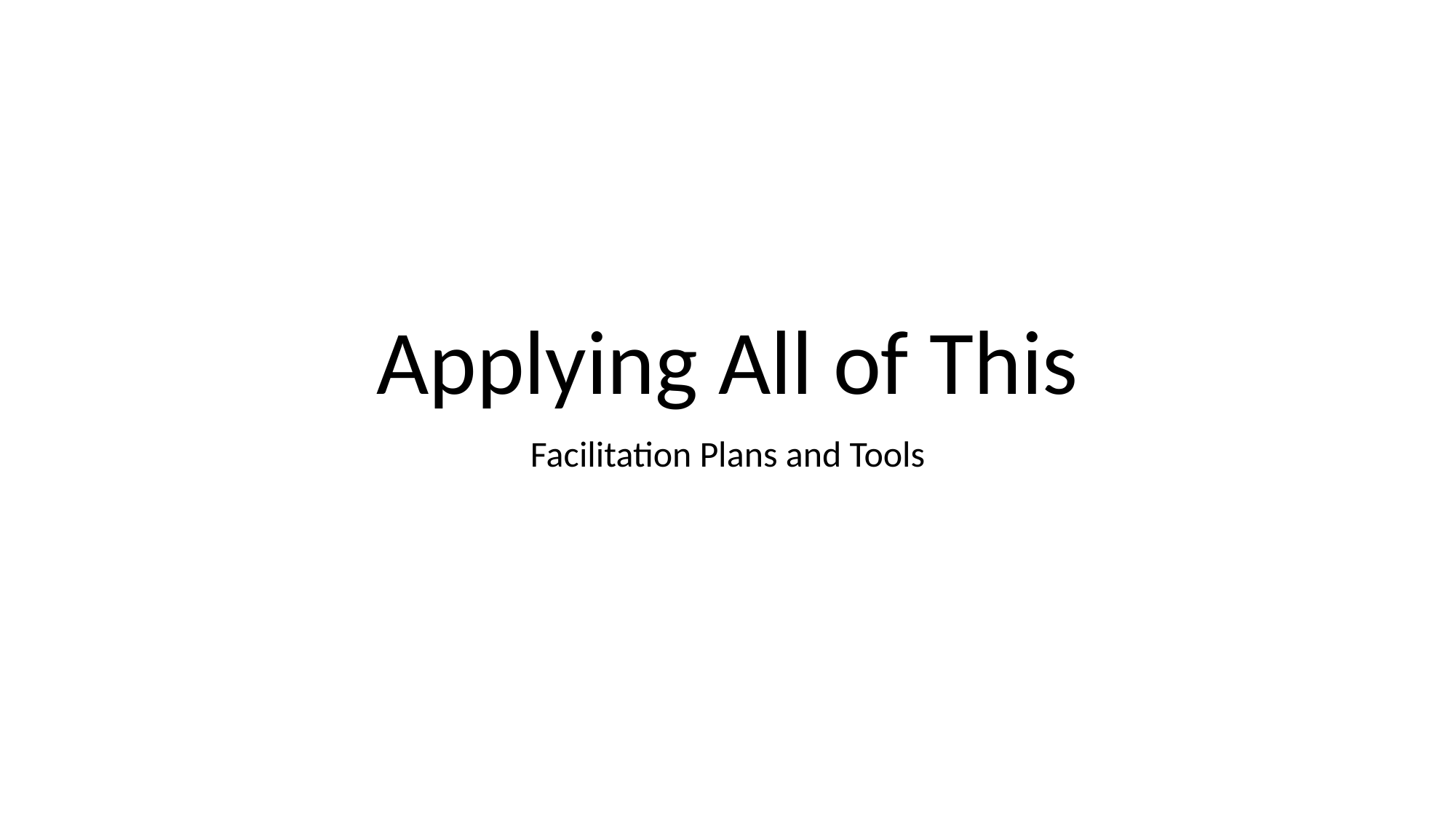

# Applying All of This
Facilitation Plans and Tools